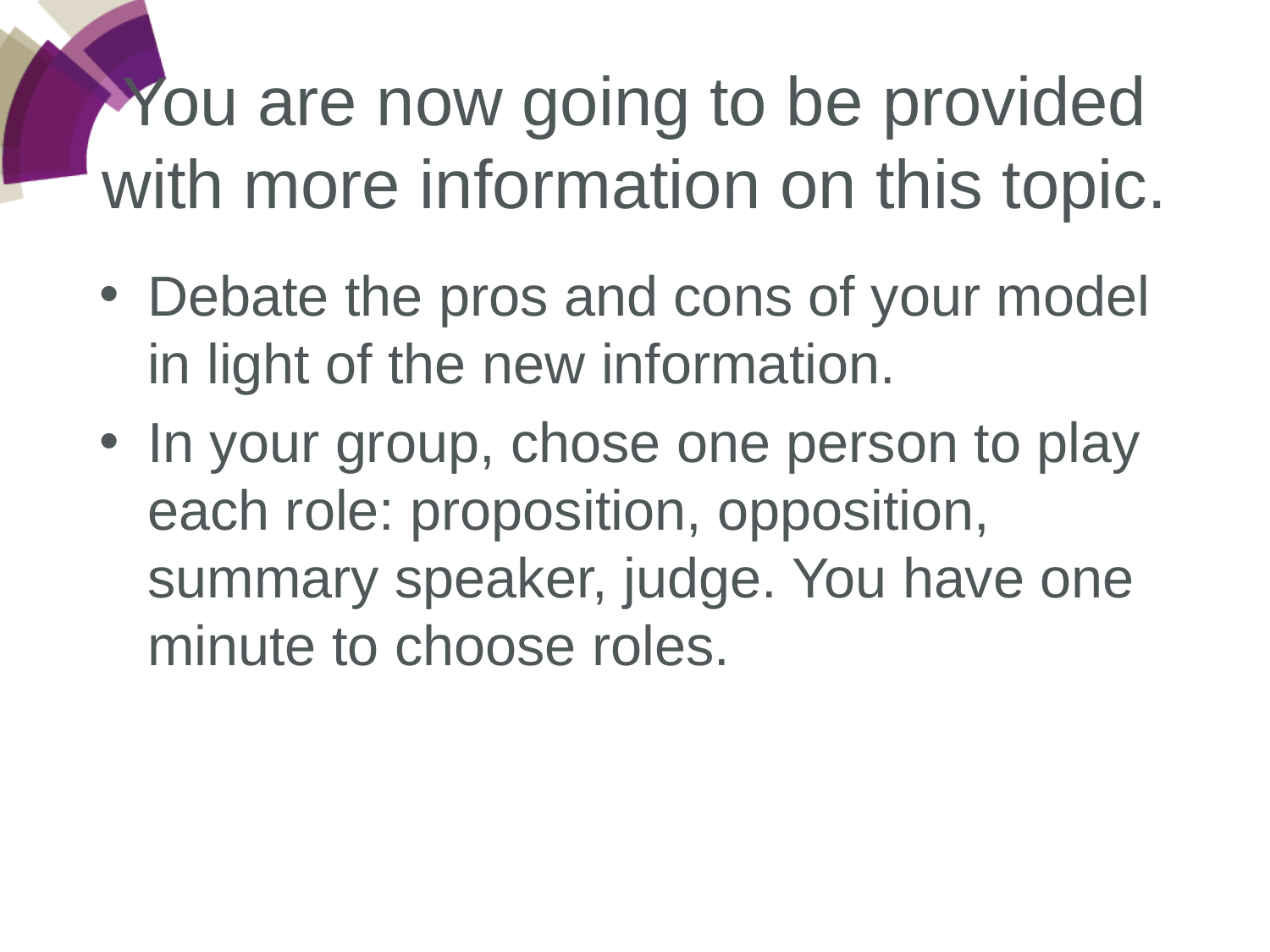

You are now going to be provided with more information on this topic.
Debate the pros and cons of your model in light of the new information.
In your group, chose one person to play each role: proposition, opposition, summary speaker, judge. You have one minute to choose roles.